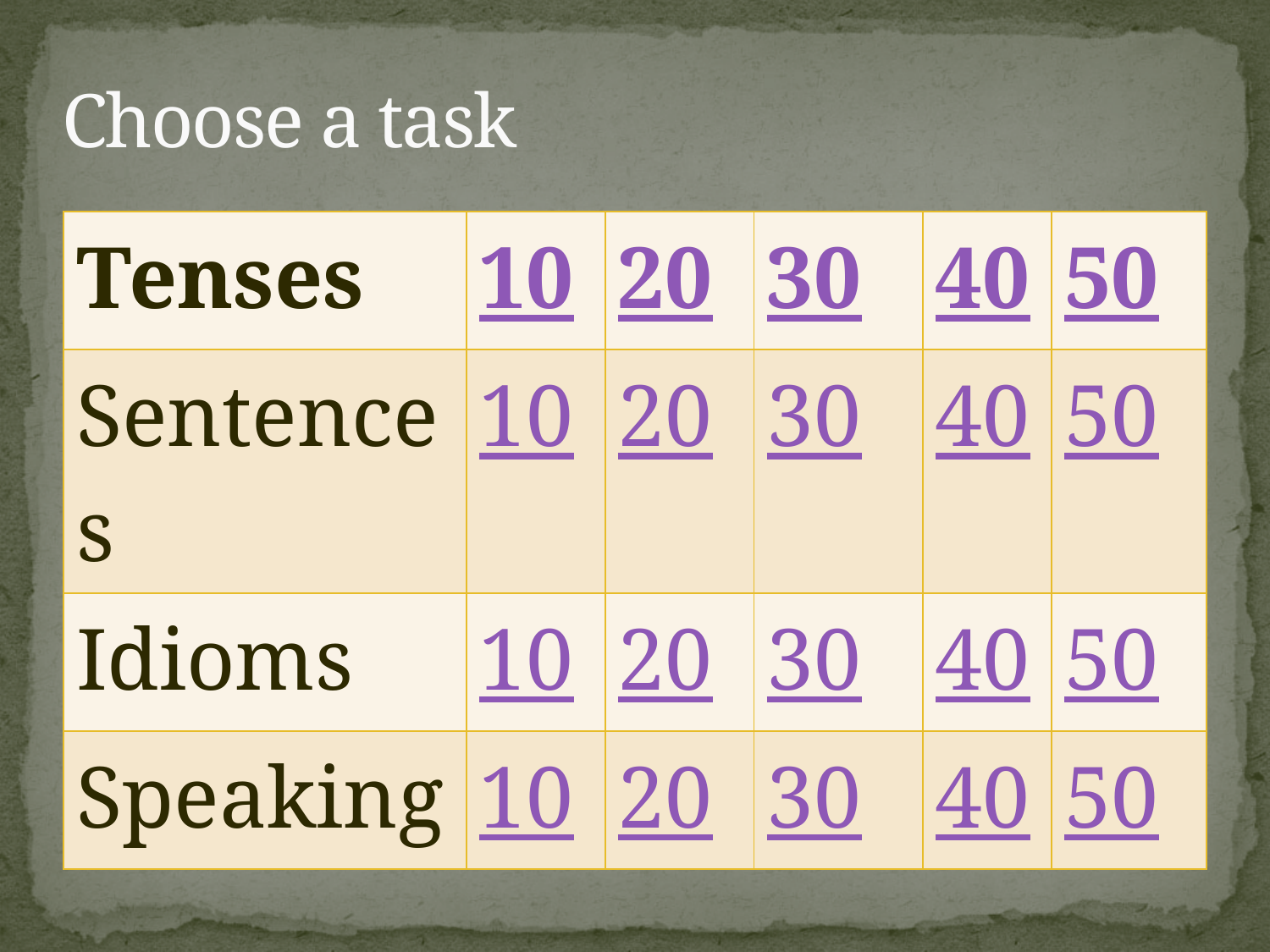

# Choose a task
| Tenses | 10 | 20 | 30 | 40 | 50 |
| --- | --- | --- | --- | --- | --- |
| Sentences | 10 | 20 | 30 | 40 | 50 |
| Idioms | 10 | 20 | 30 | 40 | 50 |
| Speaking | 10 | 20 | 30 | 40 | 50 |